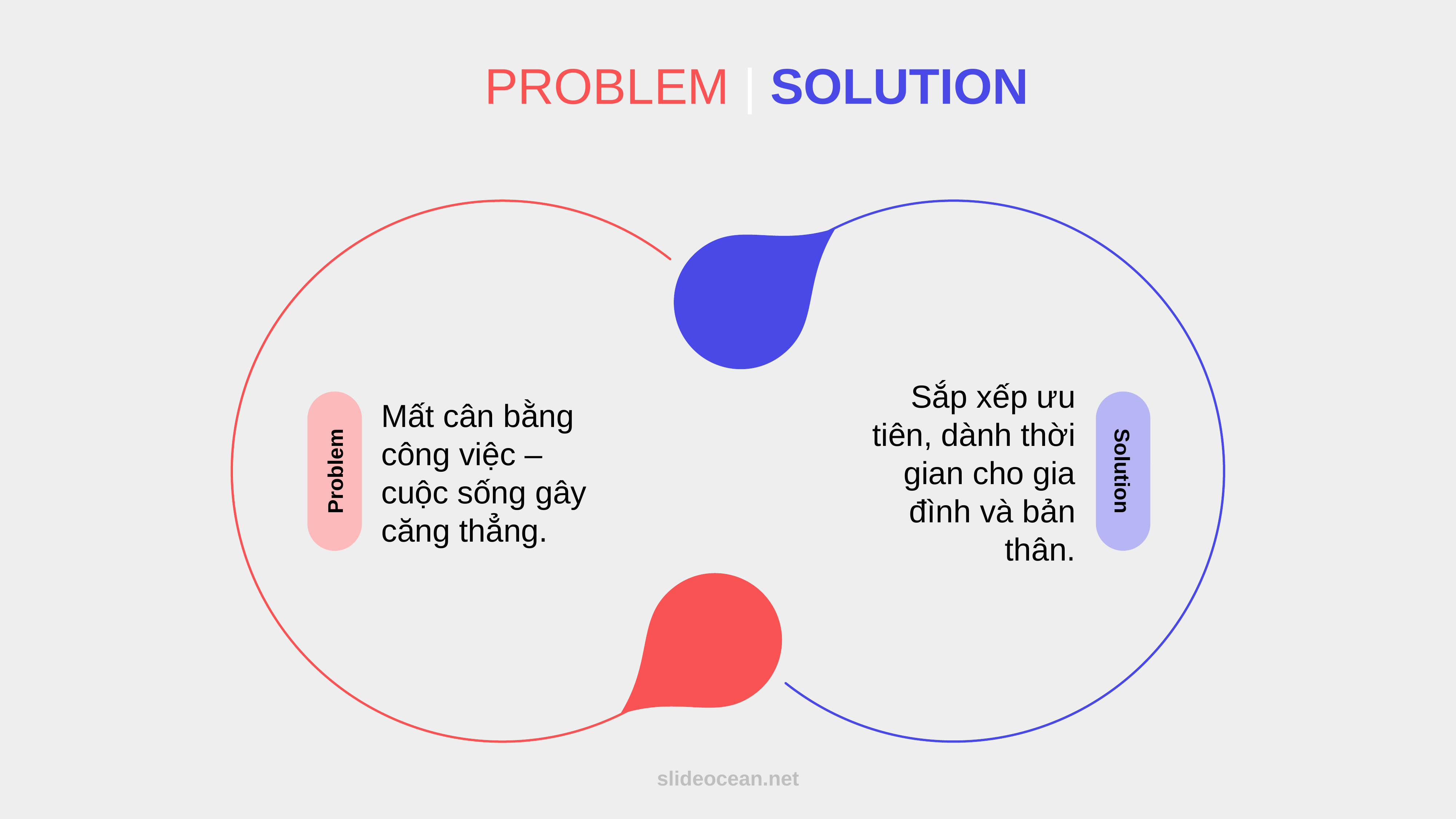

PROBLEM | SOLUTION

Mất cân bằng công việc – cuộc sống gây căng thẳng.
Sắp xếp ưu tiên, dành thời gian cho gia đình và bản thân.
Problem
Solution
slideocean.net